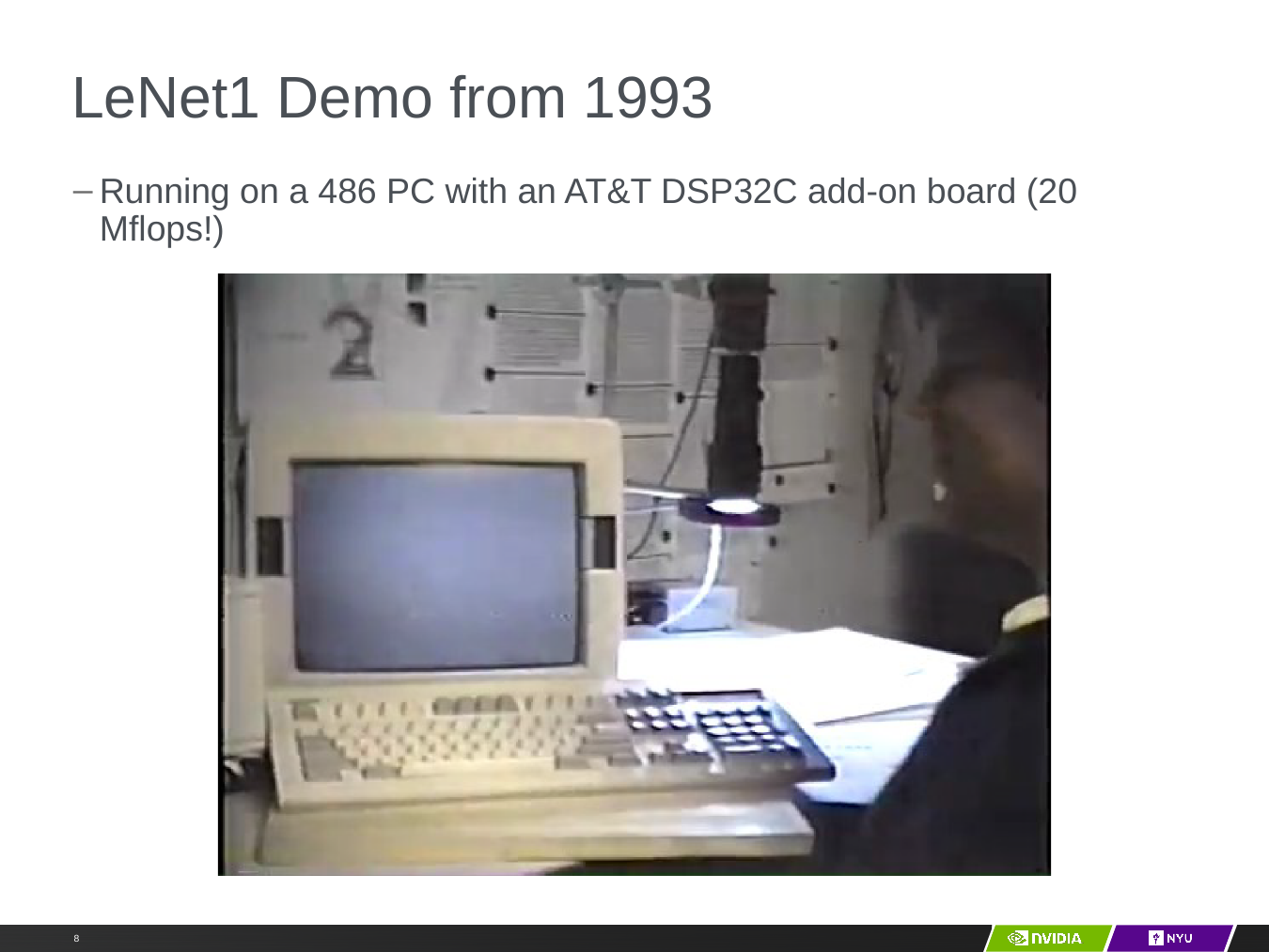

# LeNet1 Demo from 1993
Running on a 486 PC with an AT&T DSP32C add-on board (20 Mflops!)